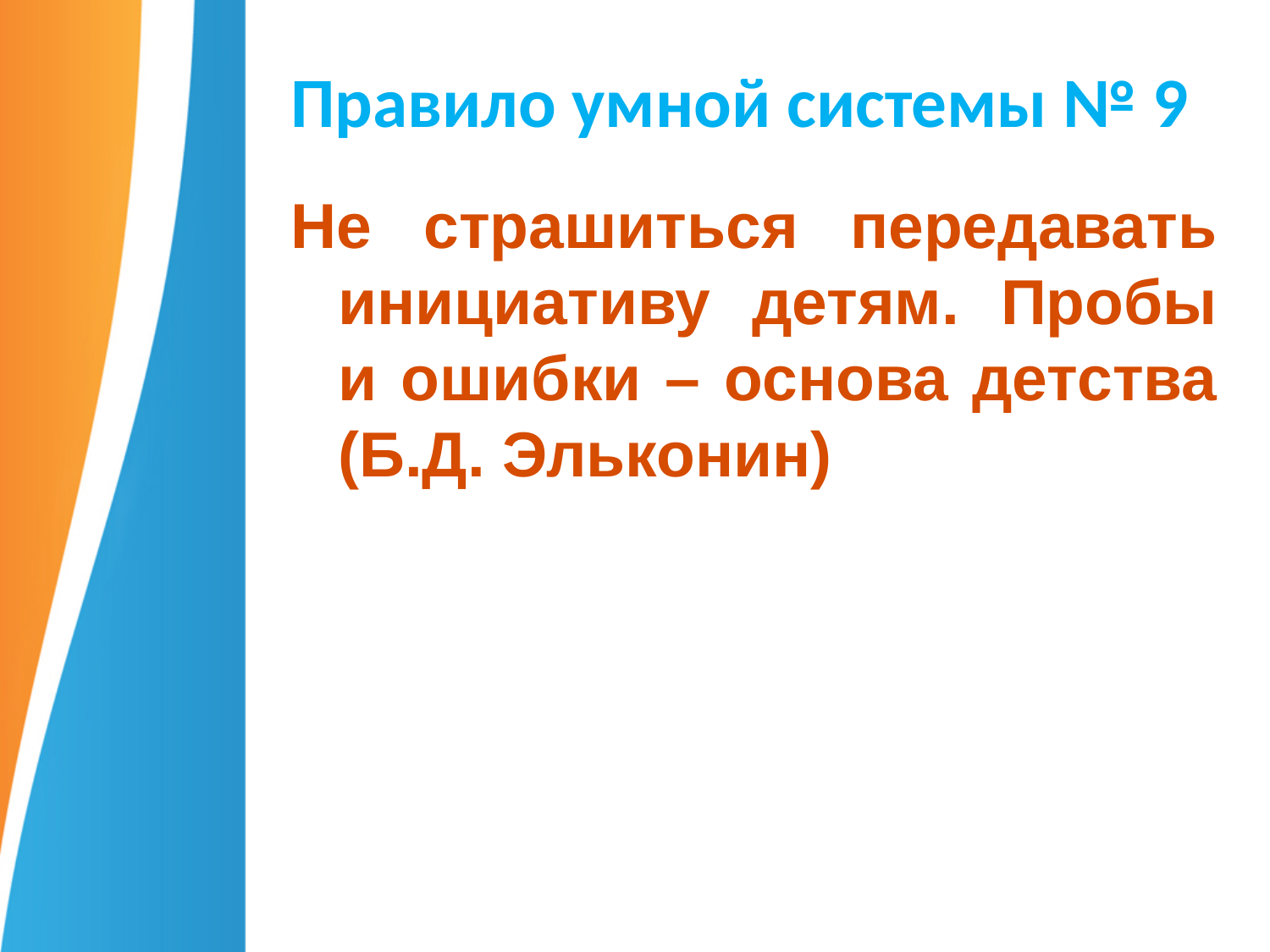

# Правило умной системы № 9
Не страшиться передавать инициативу детям. Пробы и ошибки – основа детства (Б.Д. Эльконин)